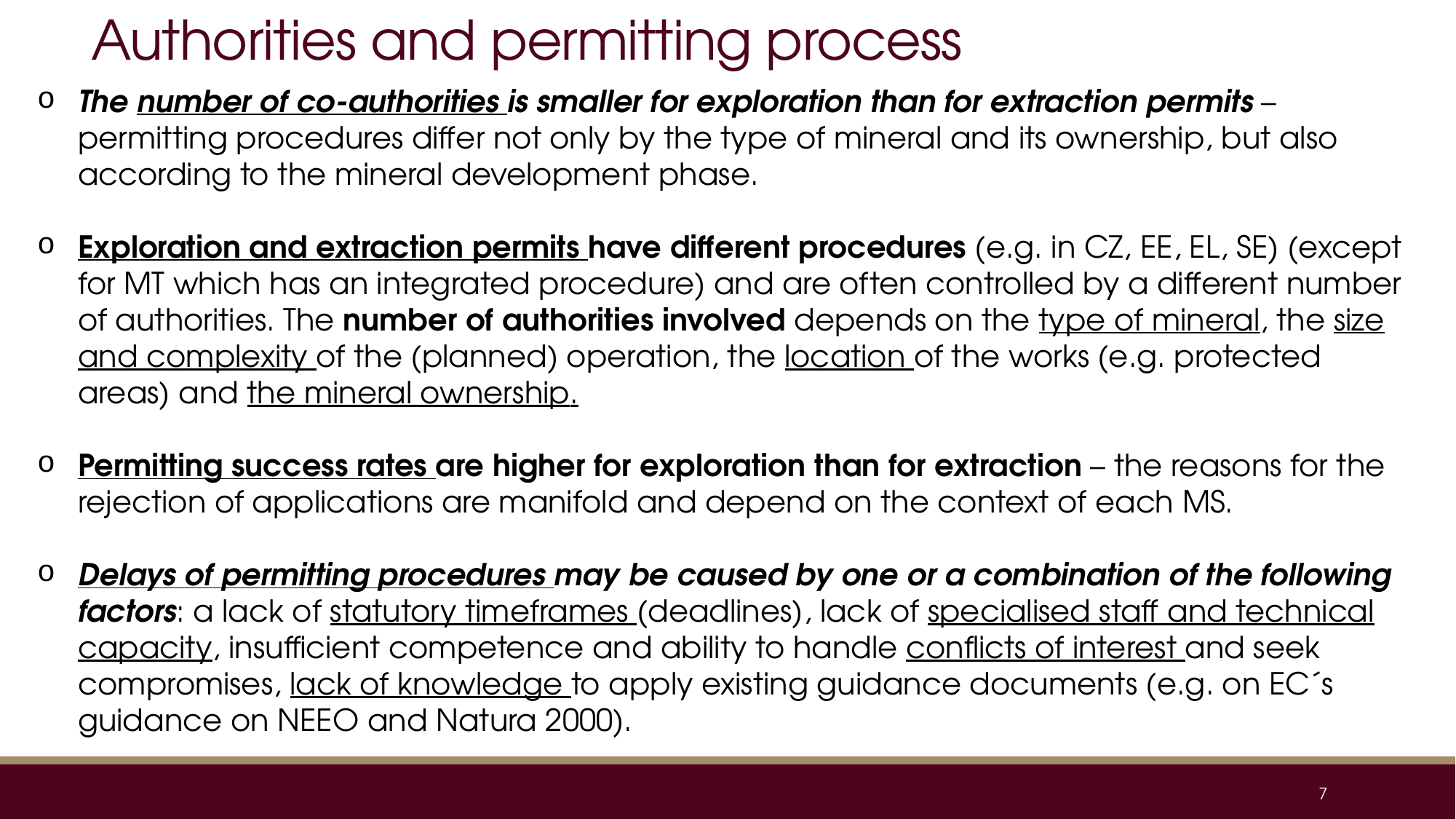

# Authorities and permitting process
The number of co-authorities is smaller for exploration than for extraction permits – permitting procedures differ not only by the type of mineral and its ownership, but also according to the mineral development phase.

Exploration and extraction permits have different procedures (e.g. in CZ, EE, EL, SE) (except for MT which has an integrated procedure) and are often controlled by a different number of authorities. The number of authorities involved depends on the type of mineral, the size and complexity of the (planned) operation, the location of the works (e.g. protected areas) and the mineral ownership.

Permitting success rates are higher for exploration than for extraction – the reasons for the rejection of applications are manifold and depend on the context of each MS.

Delays of permitting procedures may be caused by one or a combination of the following factors: a lack of statutory timeframes (deadlines), lack of specialised staff and technical capacity, insufficient competence and ability to handle conflicts of interest and seek compromises, lack of knowledge to apply existing guidance documents (e.g. on EC´s guidance on NEEO and Natura 2000).

7